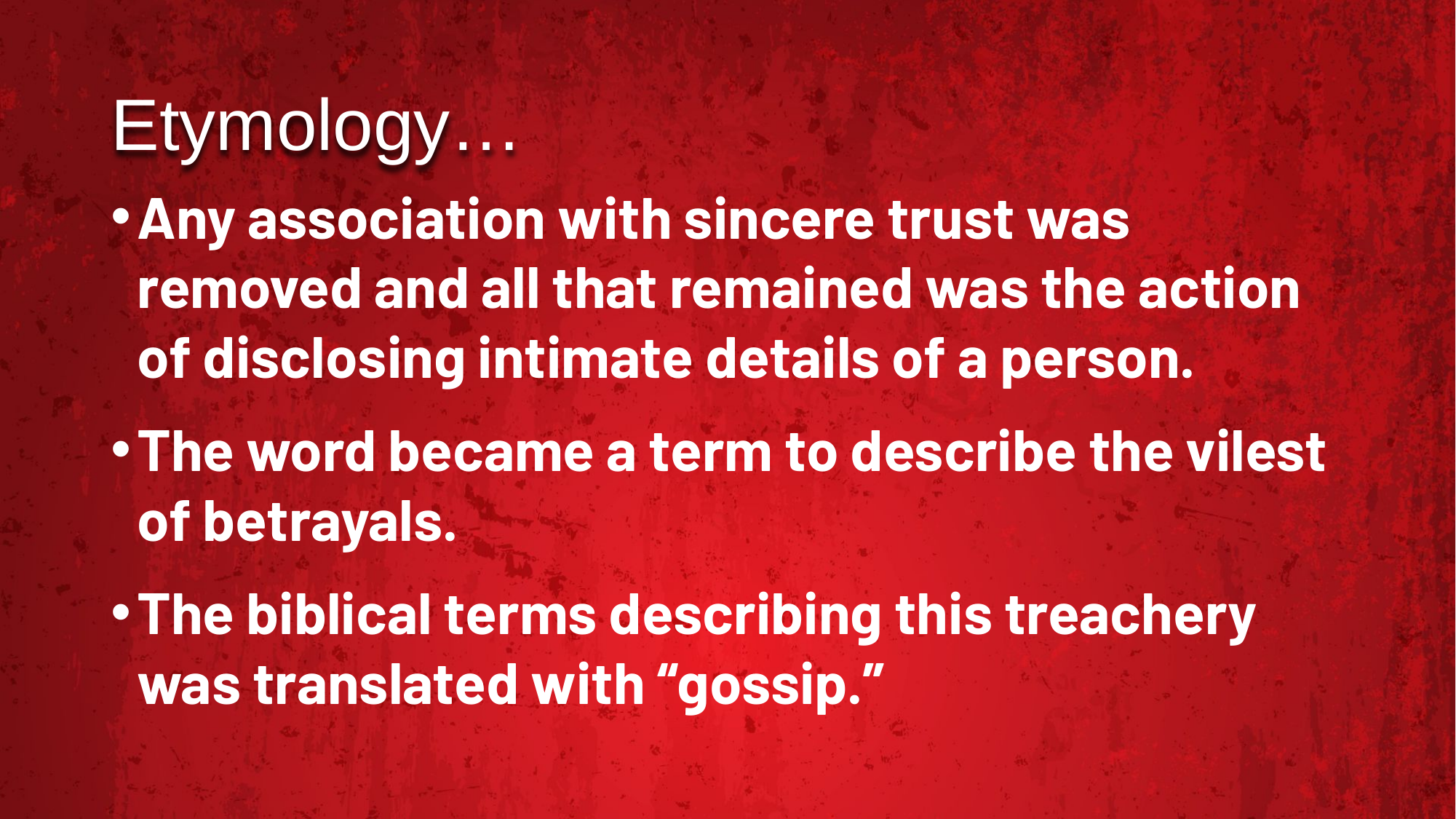

# Etymology…
Any association with sincere trust was removed and all that remained was the action of disclosing intimate details of a person.
The word became a term to describe the vilest of betrayals.
The biblical terms describing this treachery was translated with “gossip.”